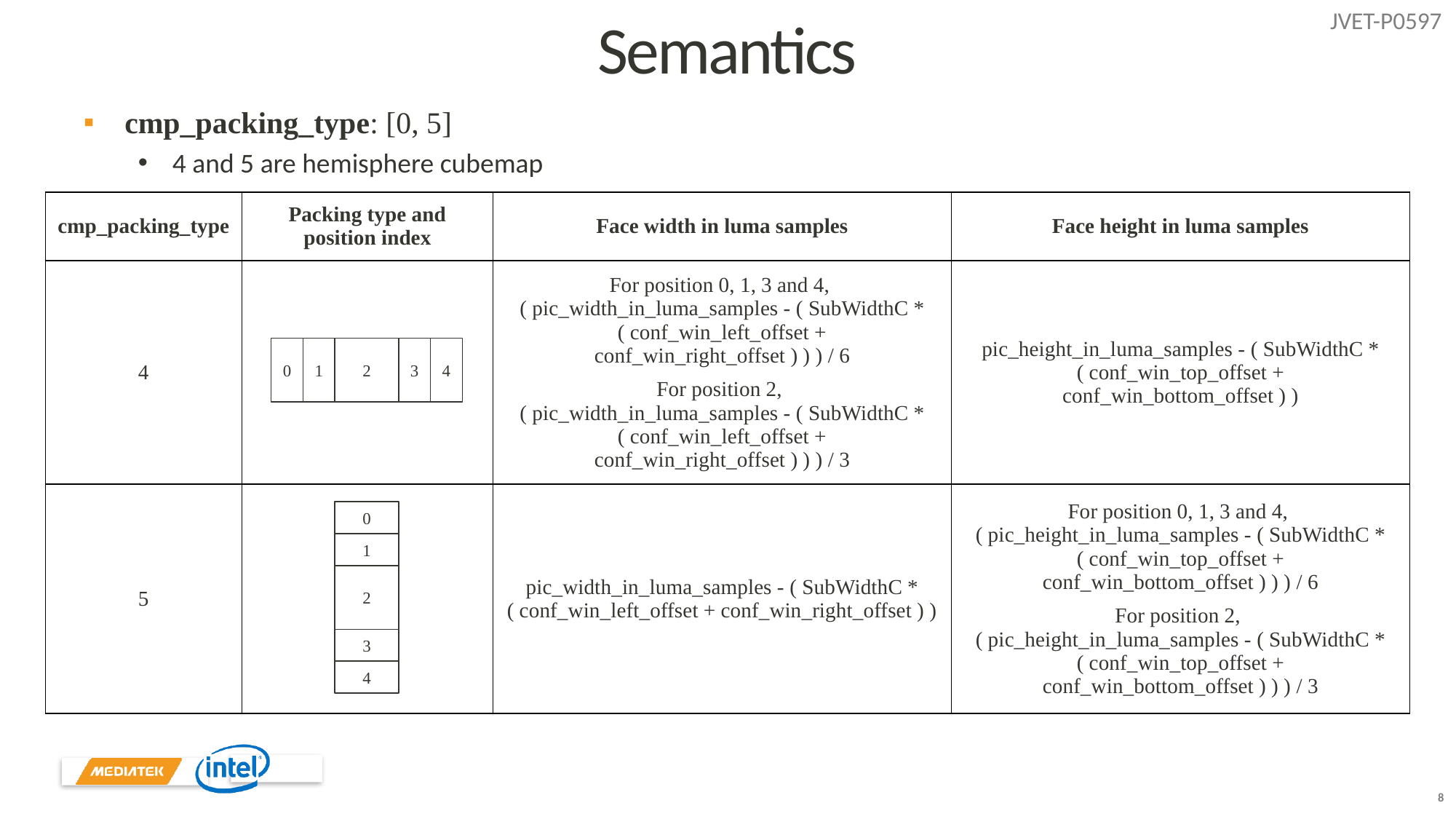

Semantics
cmp_packing_type: [0, 5]
4 and 5 are hemisphere cubemap

| cmp\_packing\_type | Packing type and position index | Face width in luma samples | Face height in luma samples |
| --- | --- | --- | --- |
| 4 |  | For position 0, 1, 3 and 4, ( pic\_width\_in\_luma\_samples - ( SubWidthC \* ( conf\_win\_left\_offset + conf\_win\_right\_offset ) ) ) / 6 For position 2, ( pic\_width\_in\_luma\_samples - ( SubWidthC \* ( conf\_win\_left\_offset + conf\_win\_right\_offset ) ) ) / 3 | pic\_height\_in\_luma\_samples - ( SubWidthC \* ( conf\_win\_top\_offset + conf\_win\_bottom\_offset ) ) |
| 5 |  | pic\_width\_in\_luma\_samples - ( SubWidthC \* ( conf\_win\_left\_offset + conf\_win\_right\_offset ) ) | For position 0, 1, 3 and 4, ( pic\_height\_in\_luma\_samples - ( SubWidthC \* ( conf\_win\_top\_offset + conf\_win\_bottom\_offset ) ) ) / 6 For position 2, ( pic\_height\_in\_luma\_samples - ( SubWidthC \* ( conf\_win\_top\_offset + conf\_win\_bottom\_offset ) ) ) / 3 |
0
1
2
3
4
0
1
2
3
4
8